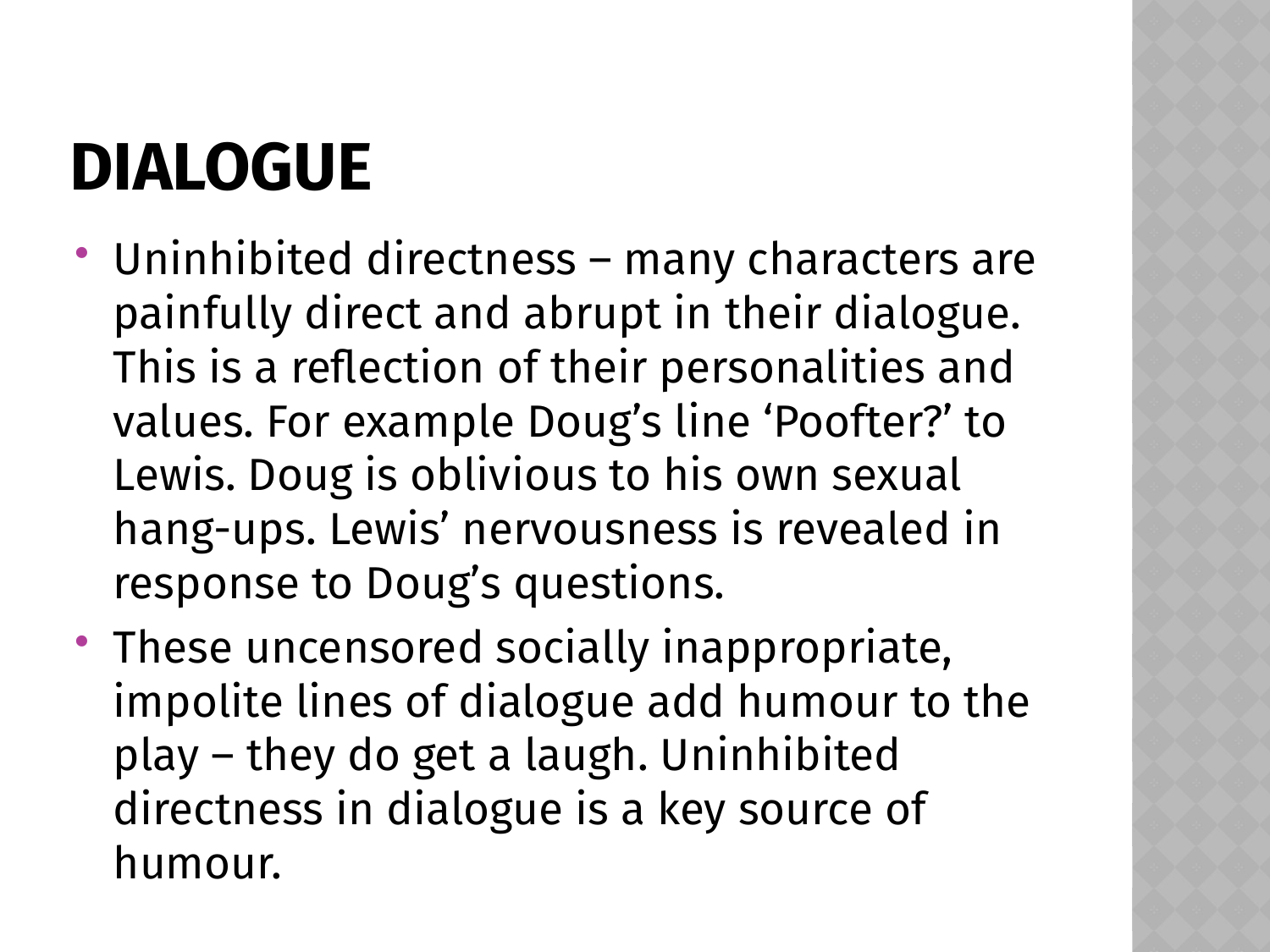

# Dialogue
Uninhibited directness – many characters are painfully direct and abrupt in their dialogue. This is a reflection of their personalities and values. For example Doug’s line ‘Poofter?’ to Lewis. Doug is oblivious to his own sexual hang-ups. Lewis’ nervousness is revealed in response to Doug’s questions.
These uncensored socially inappropriate, impolite lines of dialogue add humour to the play – they do get a laugh. Uninhibited directness in dialogue is a key source of humour.